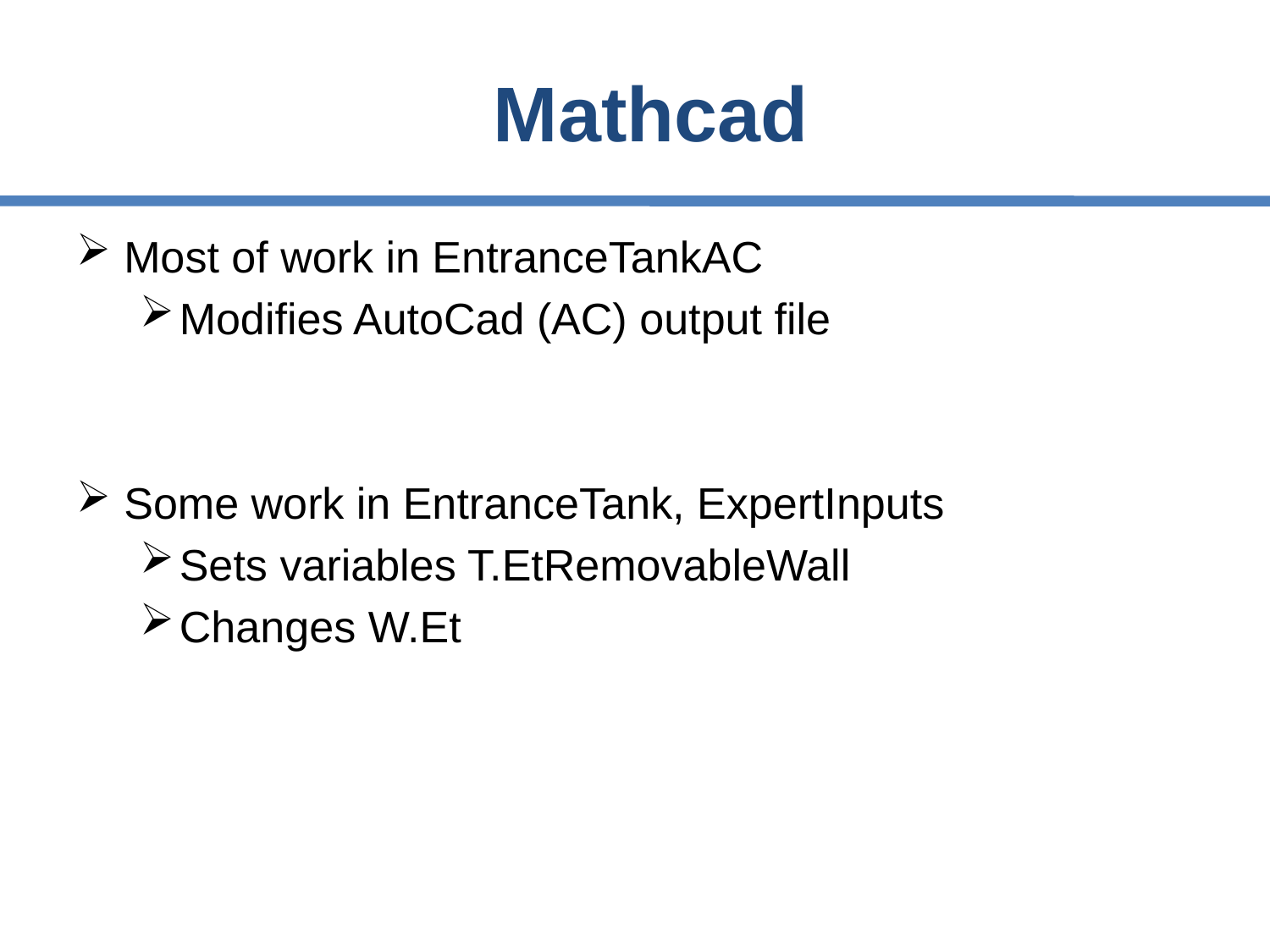

# Mathcad
Most of work in EntranceTankAC
Modifies AutoCad (AC) output file

Some work in EntranceTank, ExpertInputs
Sets variables T.EtRemovableWall
Changes W.Et